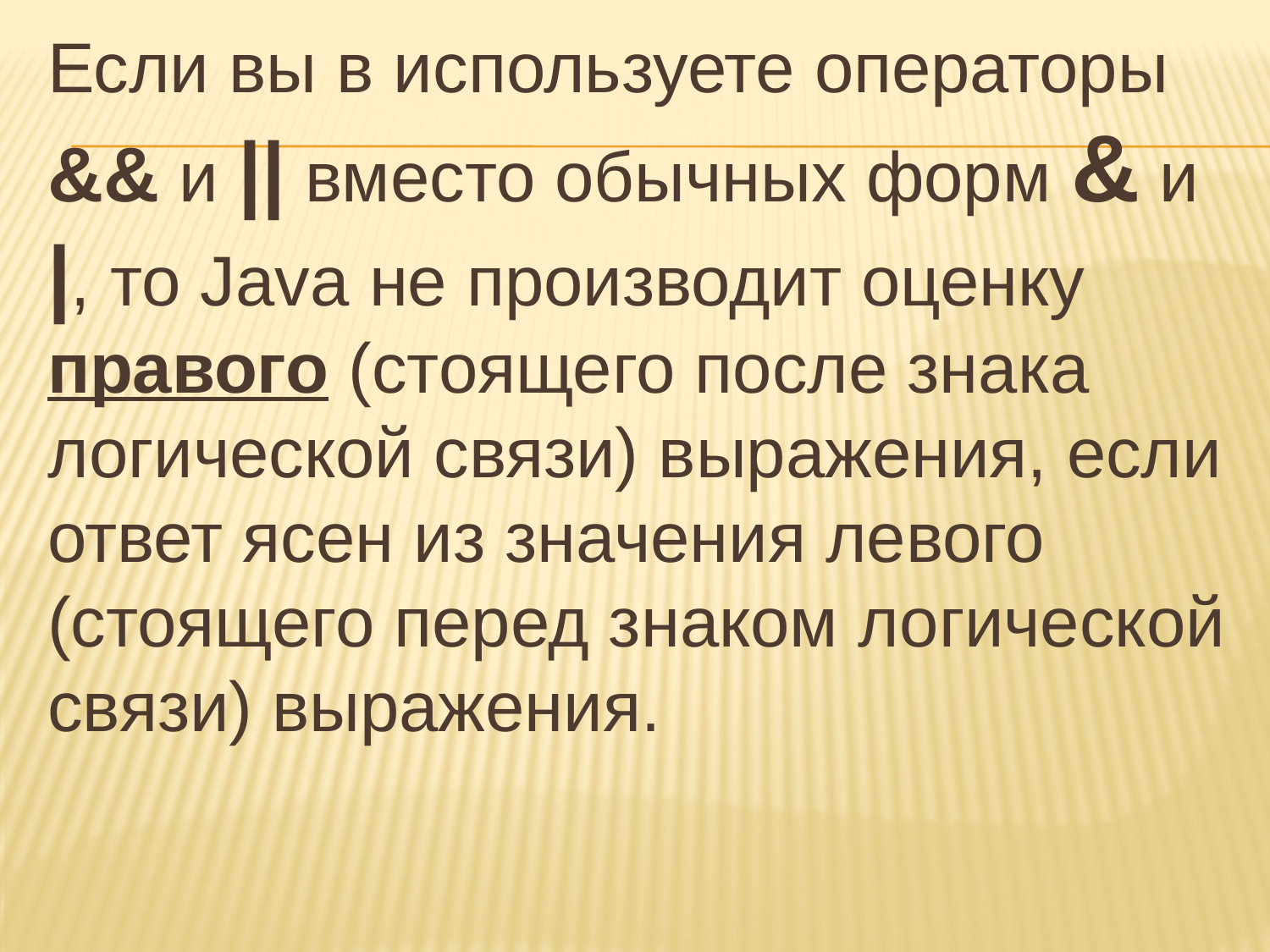

Если вы в используете операторы && и || вместо обычных форм & и |, то Java не производит оценку правого (стоящего после знака логической связи) выражения, если ответ ясен из значения левого (стоящего перед знаком логической связи) выражения.